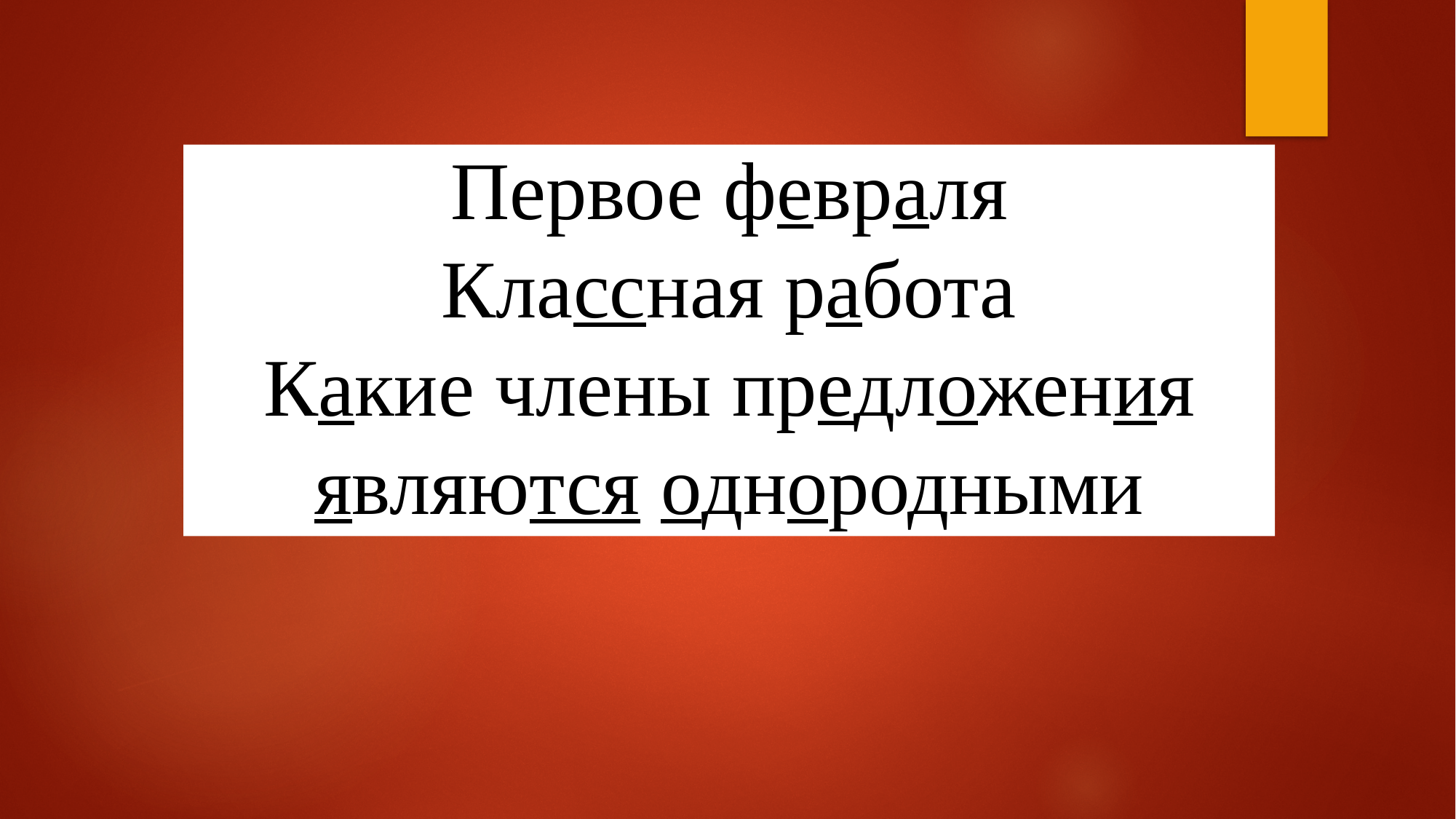

# Первое февраля Классная работа Какие члены предложения являются однородными